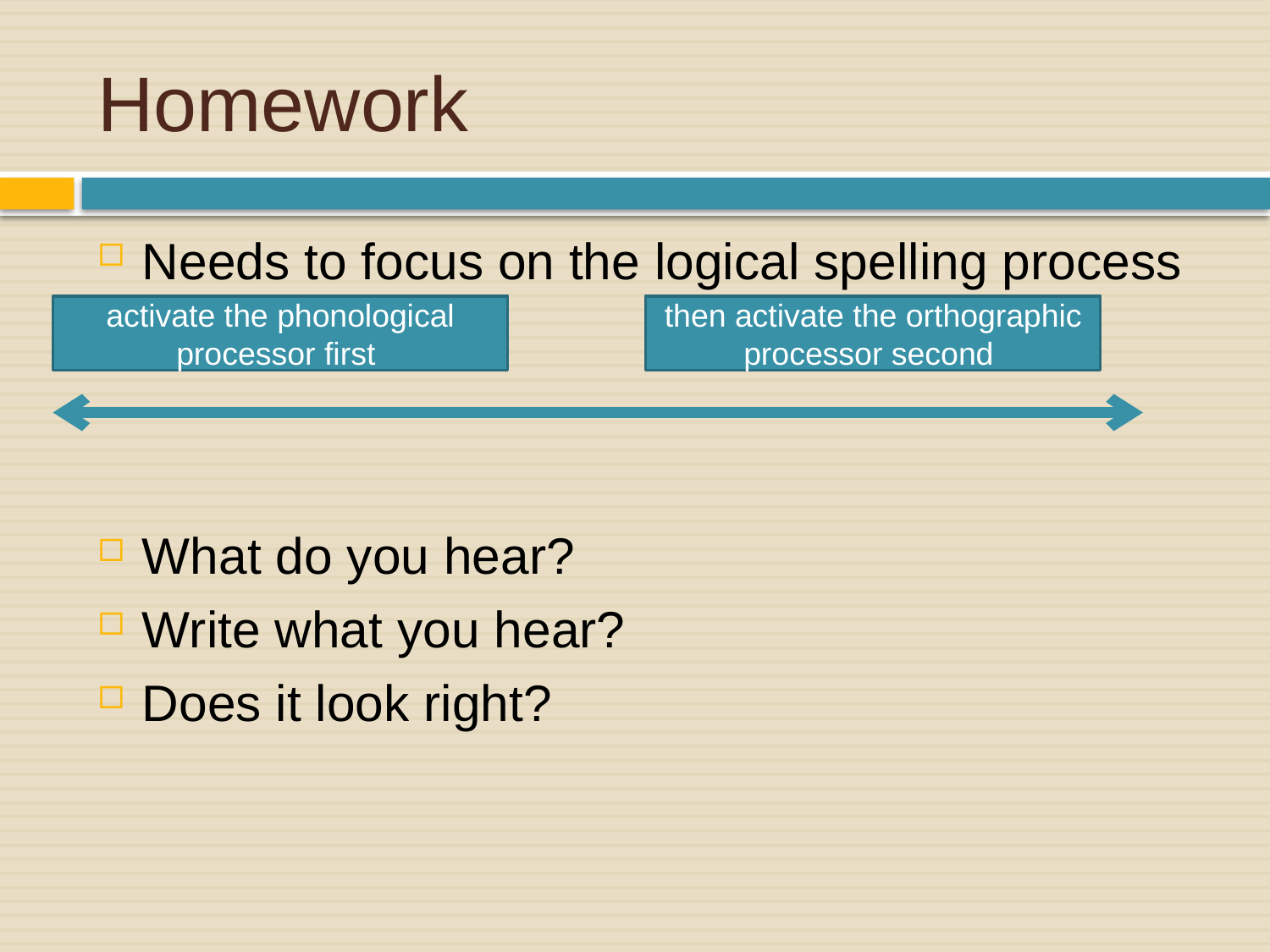

# Homework
Needs to focus on the logical spelling process

What do you hear?
Write what you hear?
Does it look right?
activate the phonological processor first
then activate the orthographic processor second